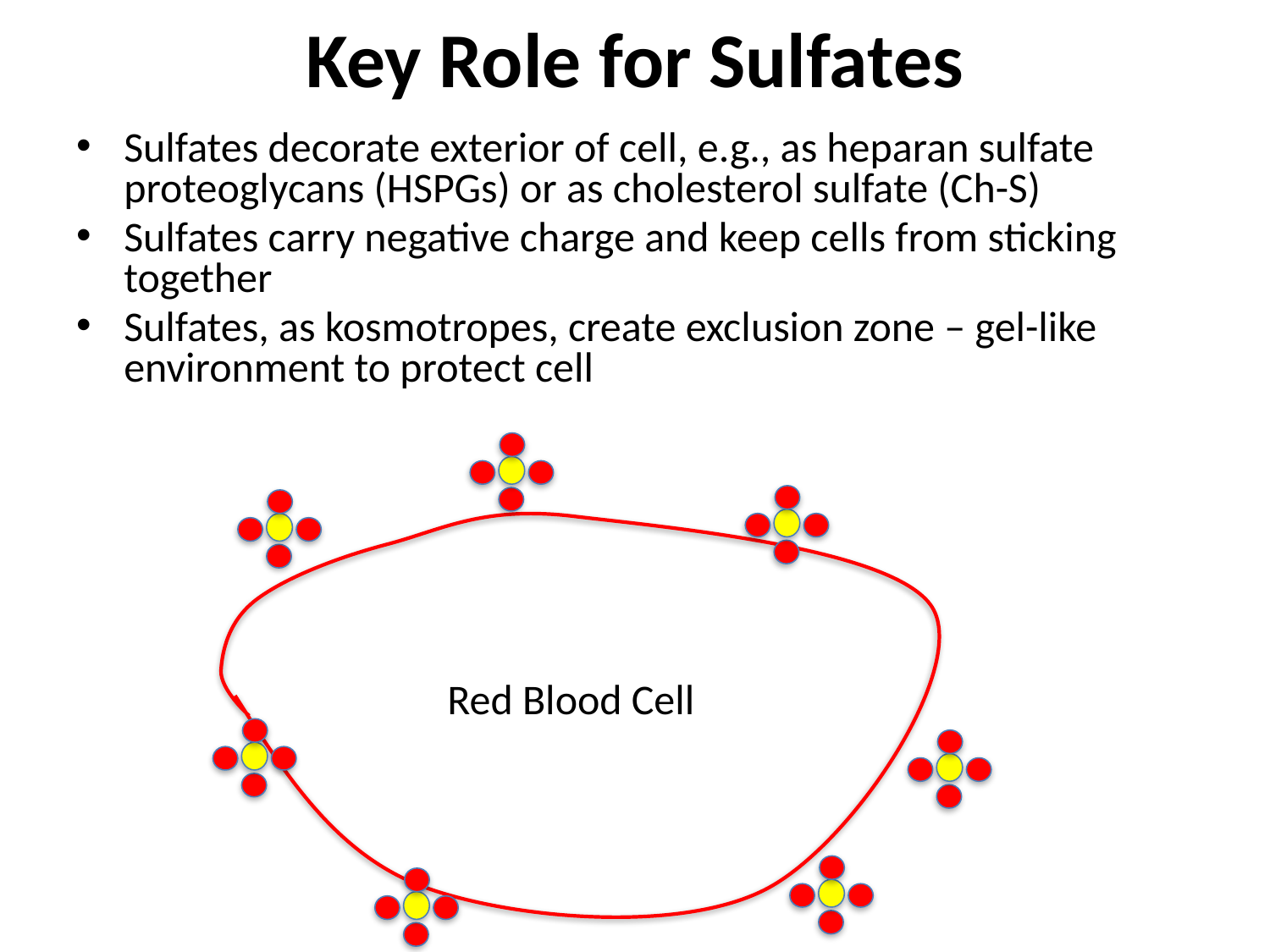

# Key Role for Sulfates
Sulfates decorate exterior of cell, e.g., as heparan sulfate proteoglycans (HSPGs) or as cholesterol sulfate (Ch-S)
Sulfates carry negative charge and keep cells from sticking together
Sulfates, as kosmotropes, create exclusion zone – gel-like environment to protect cell

Red Blood Cell